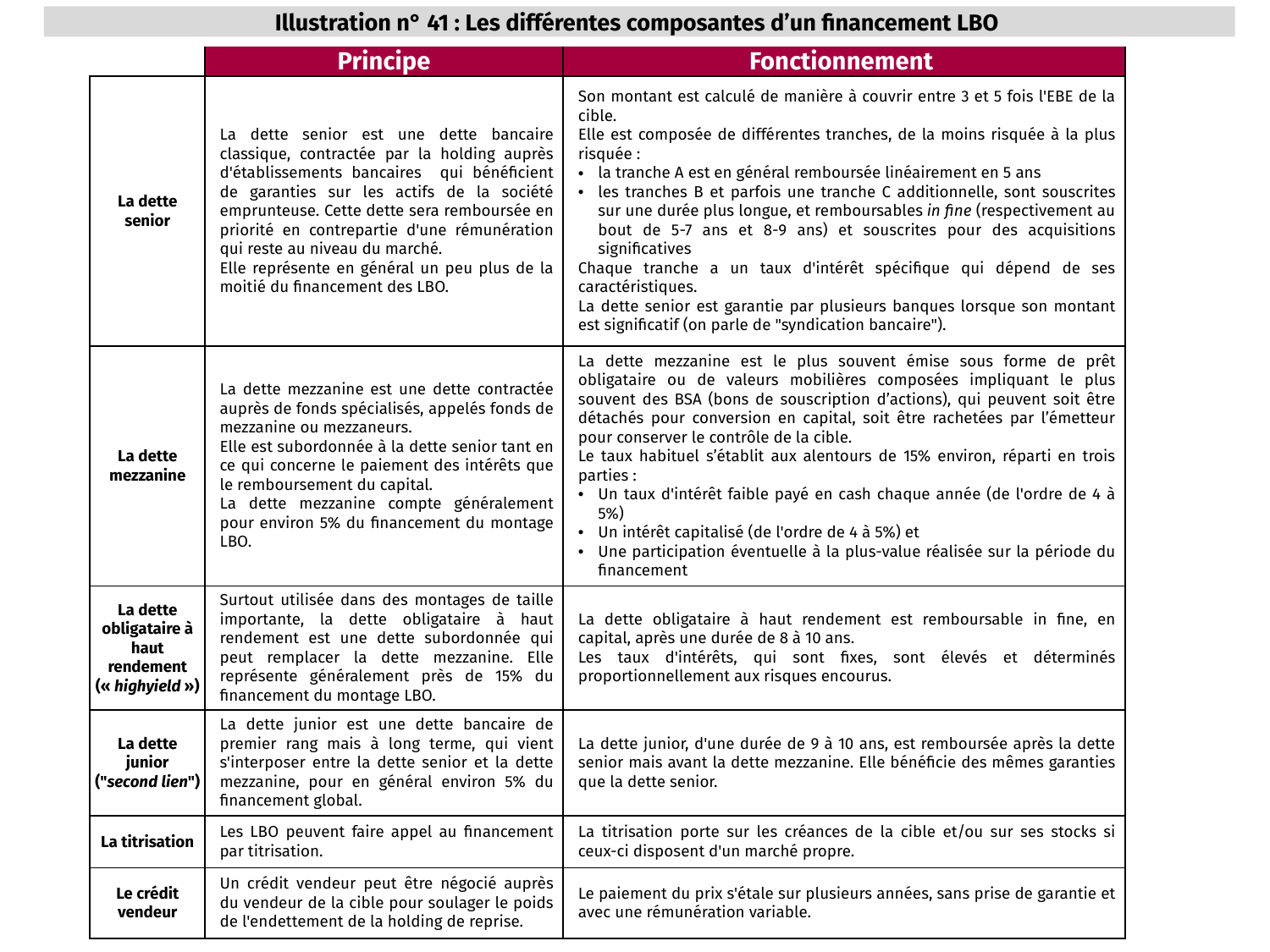

Illustration n° 41 : Les différentes composantes d’un financement LBO

|  | Principe | Fonctionnement |
| --- | --- | --- |
| La dette senior | La dette senior est une dette bancaire classique, contractée par la holding auprès d'établissements bancaires qui bénéficient de garanties sur les actifs de la société emprunteuse. Cette dette sera remboursée en priorité en contrepartie d'une rémunération qui reste au niveau du marché. Elle représente en général un peu plus de la moitié du financement des LBO. | Son montant est calculé de manière à couvrir entre 3 et 5 fois l'EBE de la cible. Elle est composée de différentes tranches, de la moins risquée à la plus risquée : la tranche A est en général remboursée linéairement en 5 ans les tranches B et parfois une tranche C additionnelle, sont souscrites sur une durée plus longue, et remboursables in fine (respectivement au bout de 5-7 ans et 8-9 ans) et souscrites pour des acquisitions significatives Chaque tranche a un taux d'intérêt spécifique qui dépend de ses caractéristiques. La dette senior est garantie par plusieurs banques lorsque son montant est significatif (on parle de "syndication bancaire"). |
| La dette mezzanine | La dette mezzanine est une dette contractée auprès de fonds spécialisés, appelés fonds de mezzanine ou mezzaneurs. Elle est subordonnée à la dette senior tant en ce qui concerne le paiement des intérêts que le remboursement du capital. La dette mezzanine compte généralement pour environ 5% du financement du montage LBO. | La dette mezzanine est le plus souvent émise sous forme de prêt obligataire ou de valeurs mobilières composées impliquant le plus souvent des BSA (bons de souscription d’actions), qui peuvent soit être détachés pour conversion en capital, soit être rachetées par l’émetteur pour conserver le contrôle de la cible. Le taux habituel s’établit aux alentours de 15% environ, réparti en trois parties : Un taux d'intérêt faible payé en cash chaque année (de l'ordre de 4 à 5%) Un intérêt capitalisé (de l'ordre de 4 à 5%) et Une participation éventuelle à la plus-value réalisée sur la période du financement |
| La dette obligataire à haut rendement (« highyield ») | Surtout utilisée dans des montages de taille importante, la dette obligataire à haut rendement est une dette subordonnée qui peut remplacer la dette mezzanine. Elle représente généralement près de 15% du financement du montage LBO. | La dette obligataire à haut rendement est remboursable in fine, en capital, après une durée de 8 à 10 ans. Les taux d'intérêts, qui sont fixes, sont élevés et déterminés proportionnellement aux risques encourus. |
| La dette junior ("second lien") | La dette junior est une dette bancaire de premier rang mais à long terme, qui vient s'interposer entre la dette senior et la dette mezzanine, pour en général environ 5% du financement global. | La dette junior, d'une durée de 9 à 10 ans, est remboursée après la dette senior mais avant la dette mezzanine. Elle bénéficie des mêmes garanties que la dette senior. |
| La titrisation | Les LBO peuvent faire appel au financement par titrisation. | La titrisation porte sur les créances de la cible et/ou sur ses stocks si ceux-ci disposent d'un marché propre. |
| Le crédit vendeur | Un crédit vendeur peut être négocié auprès du vendeur de la cible pour soulager le poids de l'endettement de la holding de reprise. | Le paiement du prix s'étale sur plusieurs années, sans prise de garantie et avec une rémunération variable. |